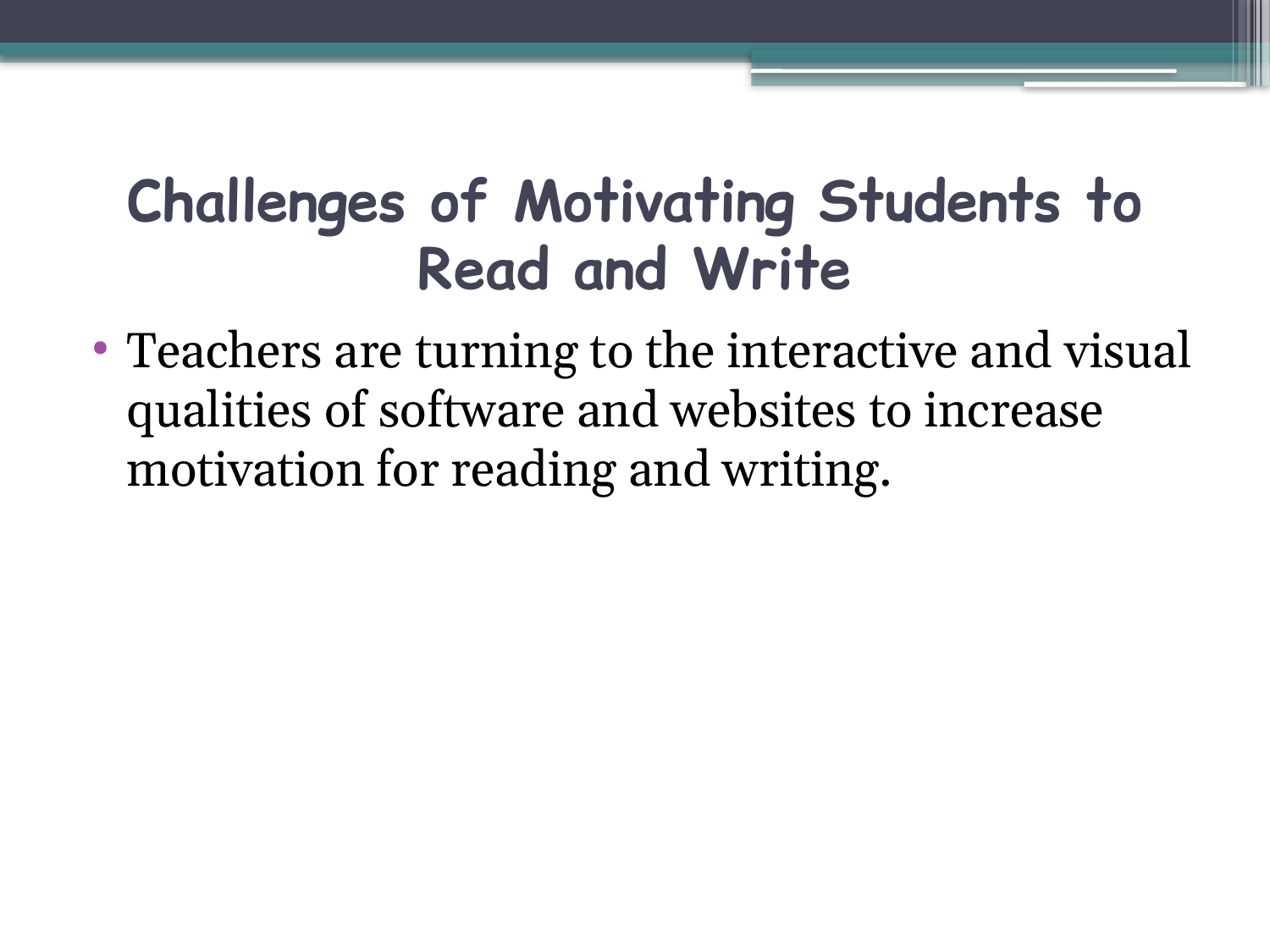

# Challenges of Motivating Students to Read and Write
Teachers are turning to the interactive and visual qualities of software and websites to increase motivation for reading and writing.